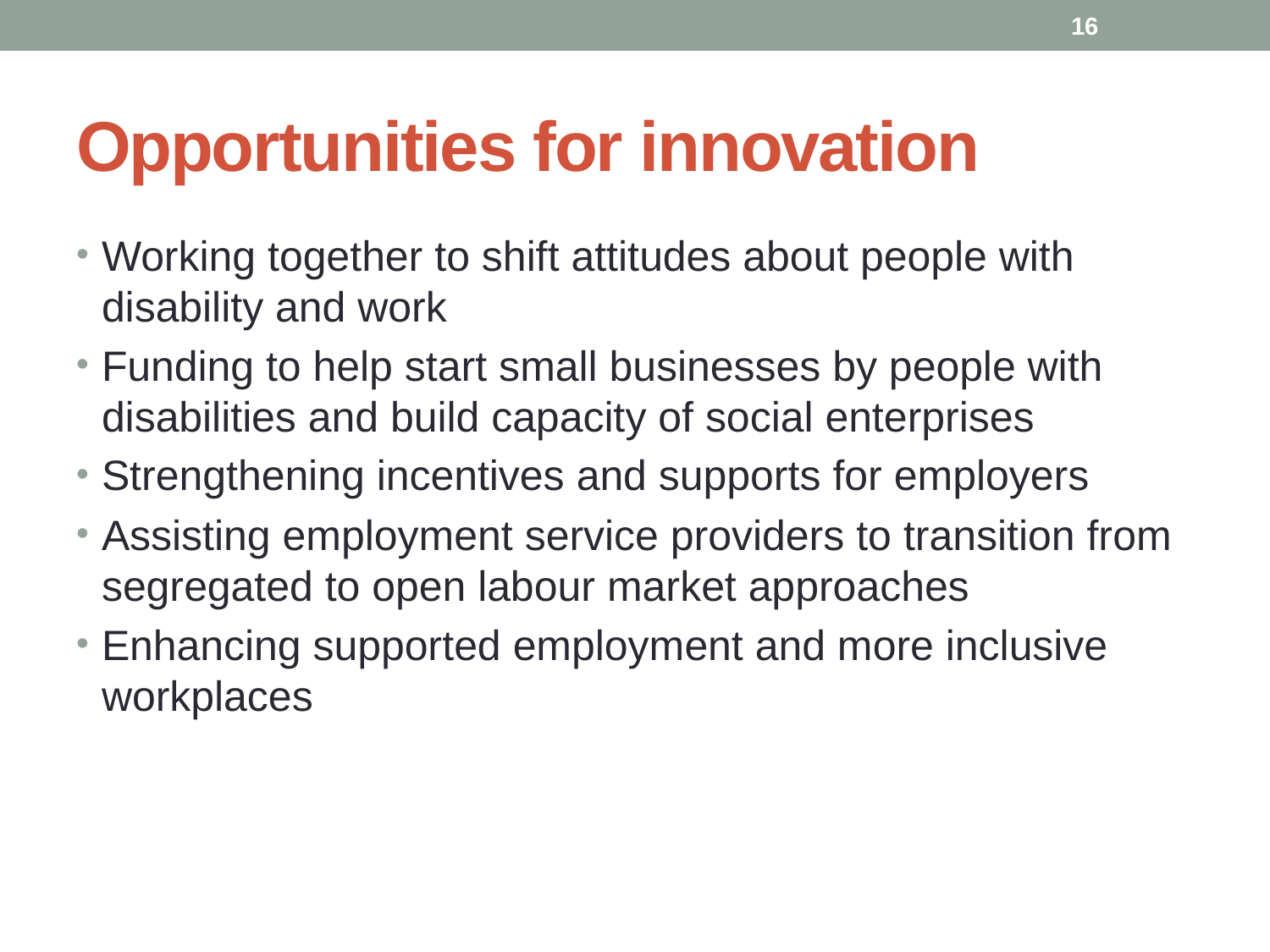

16
# Opportunities for innovation
Working together to shift attitudes about people with disability and work
Funding to help start small businesses by people with disabilities and build capacity of social enterprises
Strengthening incentives and supports for employers
Assisting employment service providers to transition from segregated to open labour market approaches
Enhancing supported employment and more inclusive workplaces